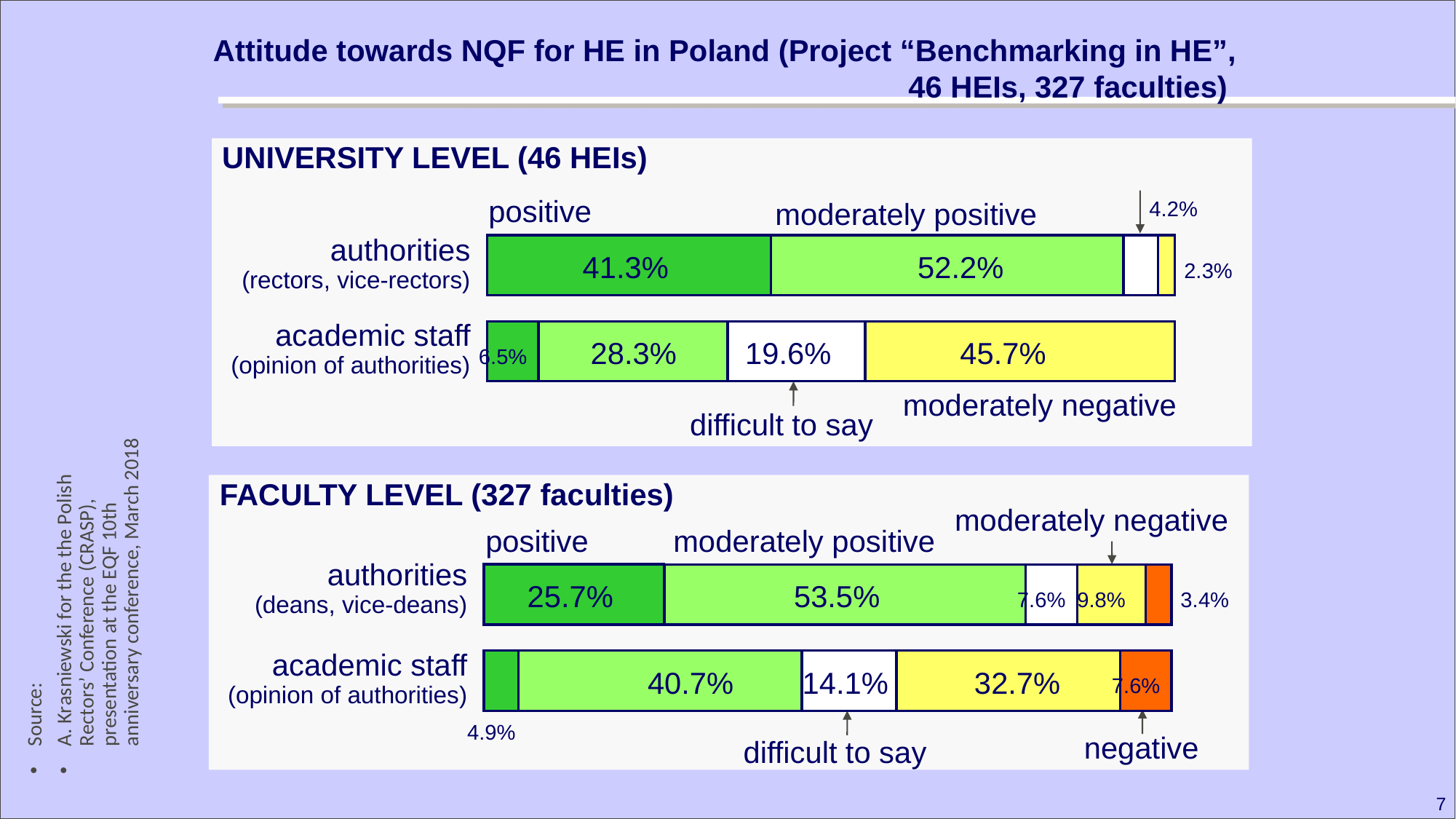

Attitude towards NQF for HE in Poland (Project “Benchmarking in HE”, 46 HEIs, 327 faculties)
UNIVERSITY LEVEL (46 HEIs)

positive
moderately positive

4.2%
authorities
(rectors, vice-rectors)

41.3%
52.2%
2.3%
academic staff
(opinion of authorities)

28.3%
19.6%
45.7%
6.5%

moderately negative
difficult to say

FACULTY LEVEL (327 faculties)
moderately negative
moderately positive
positive

authorities
(deans, vice-deans)

25.7%
53.5%
7.6%
9.8%
3.4%
academic staff
(opinion of authorities)

40.7%
14.1%
32.7%
7.6%

4.9%
negative
difficult to say
Source:
A. Krasniewski for the the Polish Rectors’ Conference (CRASP), presentation at the EQF 10th anniversary conference, March 2018